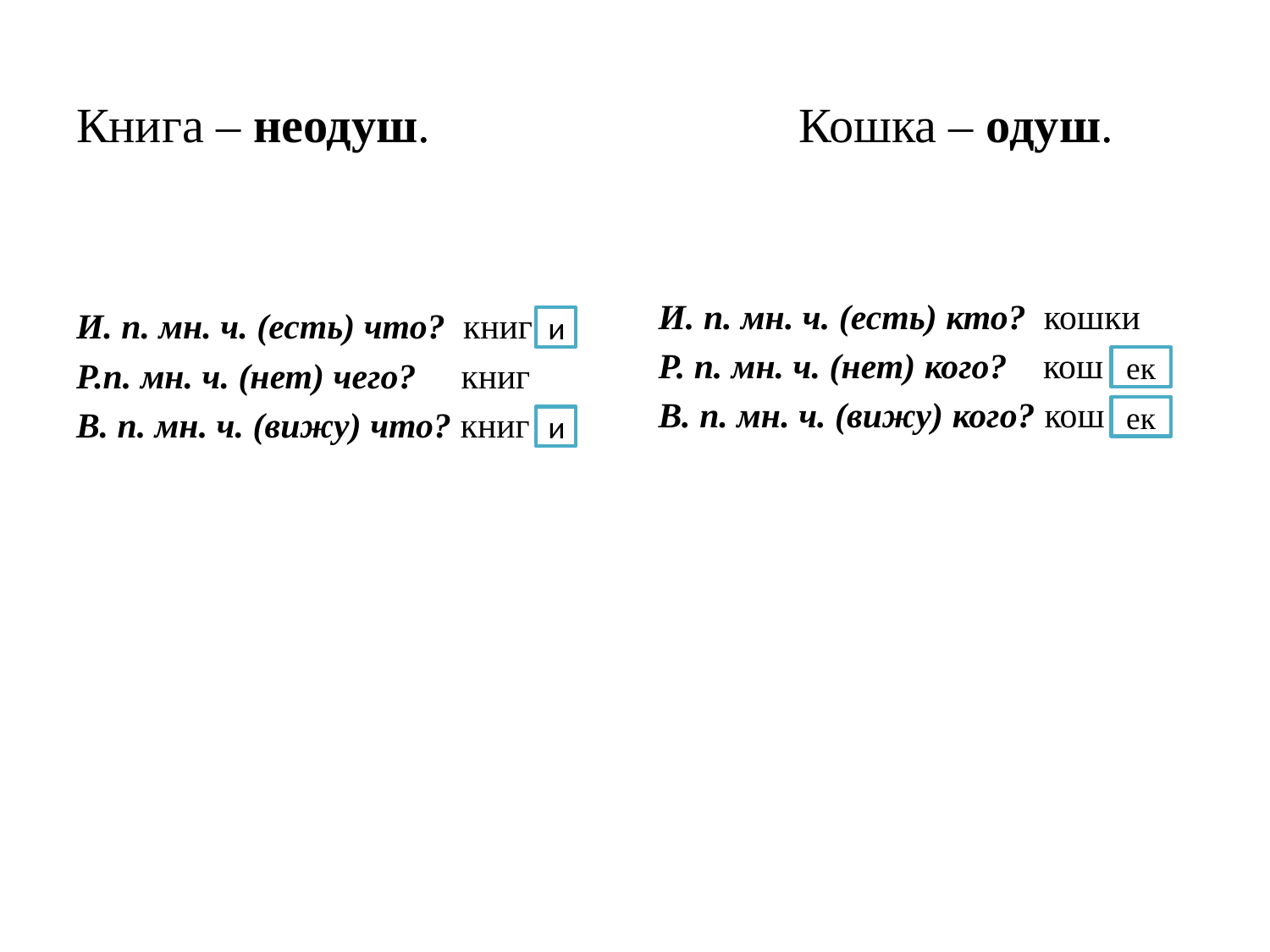

# Книга – неодуш.                              Кошка – одуш.
И. п. мн. ч. (есть) кто?  кошки
Р. п. мн. ч. (нет) кого?    кош
В. п. мн. ч. (вижу) кого? кош
И. п. мн. ч. (есть) что?  книг
Р.п. мн. ч. (нет) чего?     книг
В. п. мн. ч. (вижу) что? книг
и
ек
ек
и